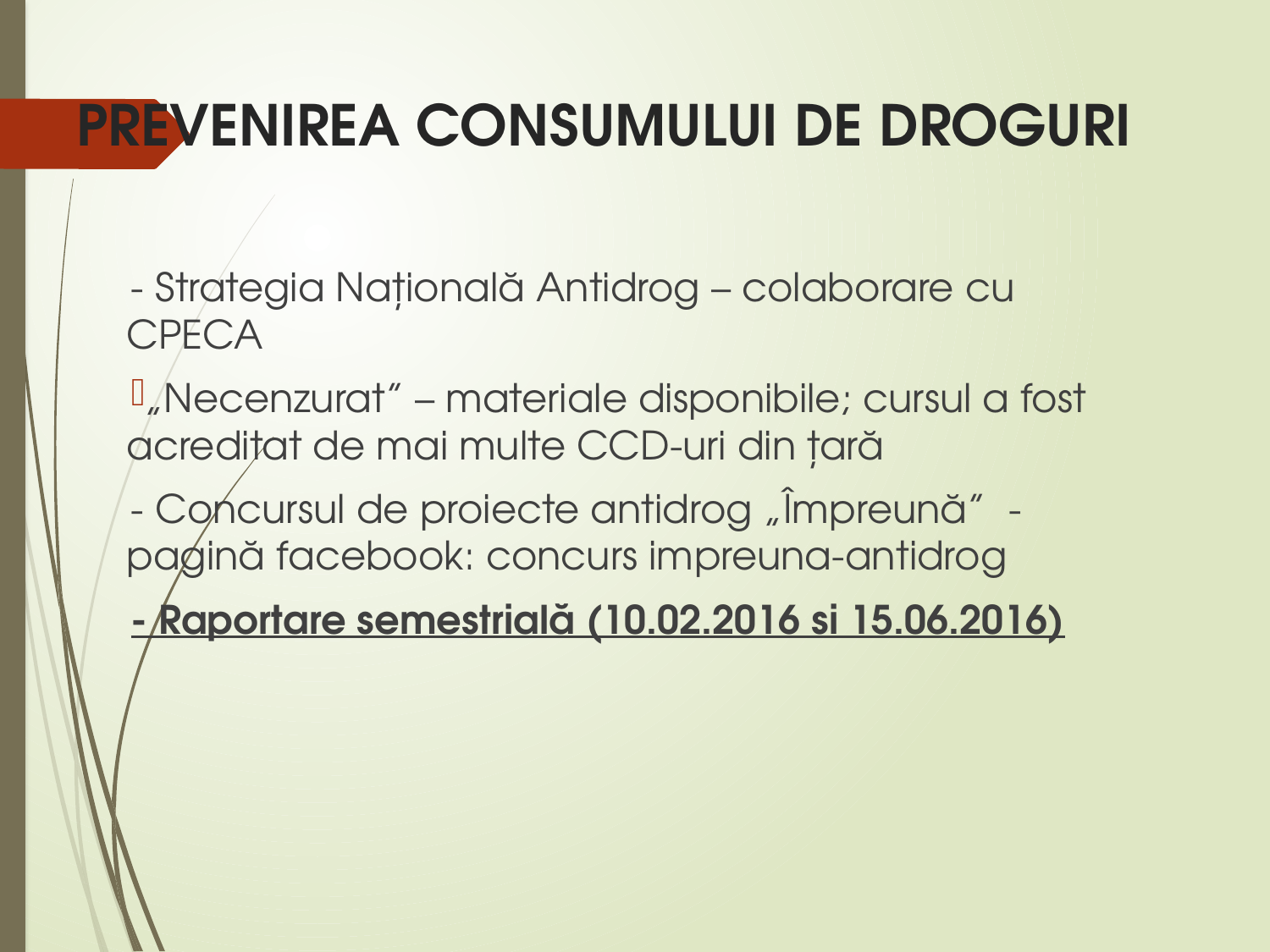

# PREVENIREA CONSUMULUI DE DROGURI
- Strategia Națională Antidrog – colaborare cu CPECA
„Necenzurat” – materiale disponibile; cursul a fost acreditat de mai multe CCD-uri din țară
- Concursul de proiecte antidrog „Împreună”  - pagină facebook: concurs impreuna-antidrog
- Raportare semestrială (10.02.2016 si 15.06.2016)